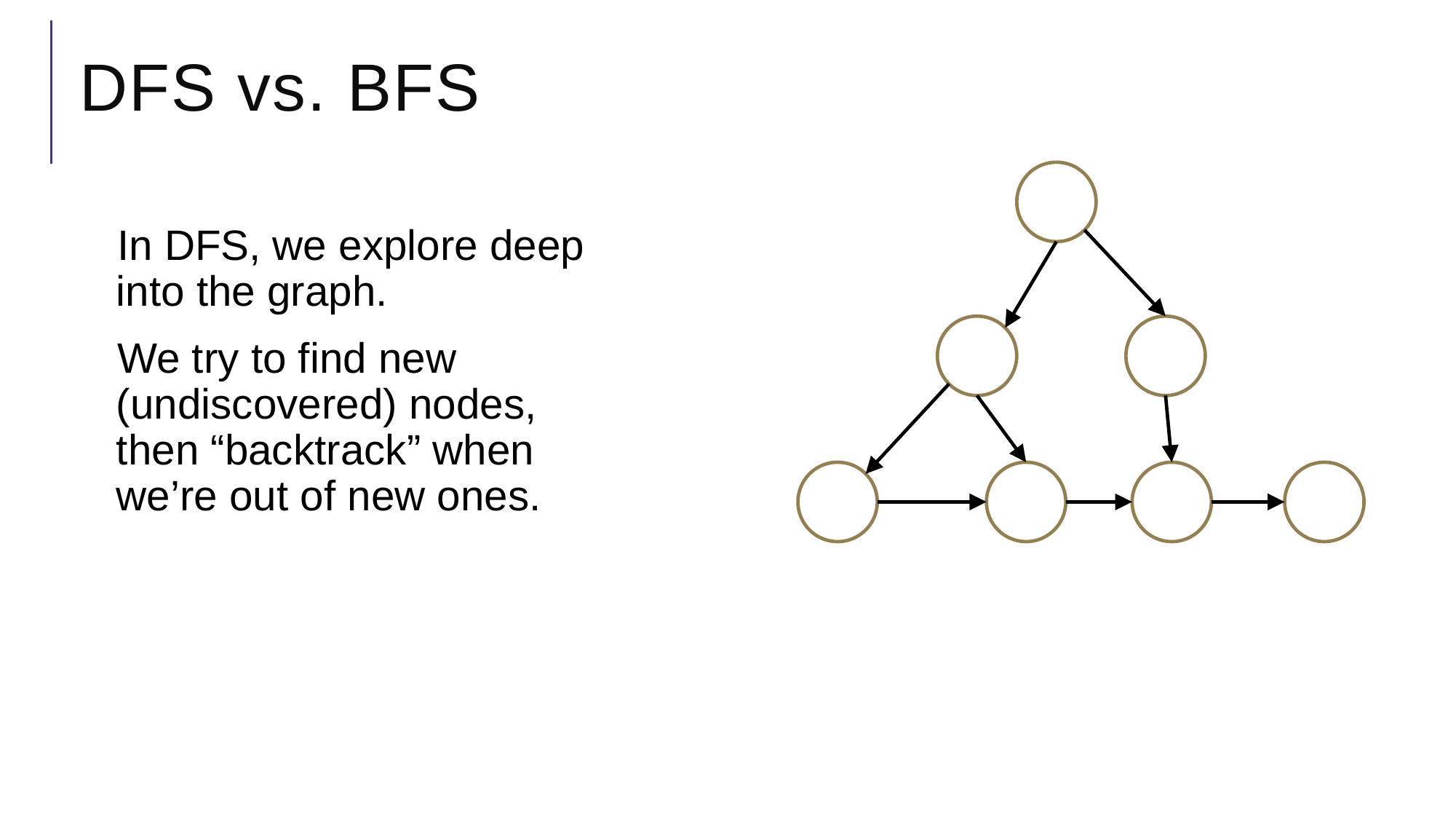

# DFS vs. BFS

In DFS, we explore deep into the graph.
We try to find new (undiscovered) nodes, then “backtrack” when we’re out of new ones.